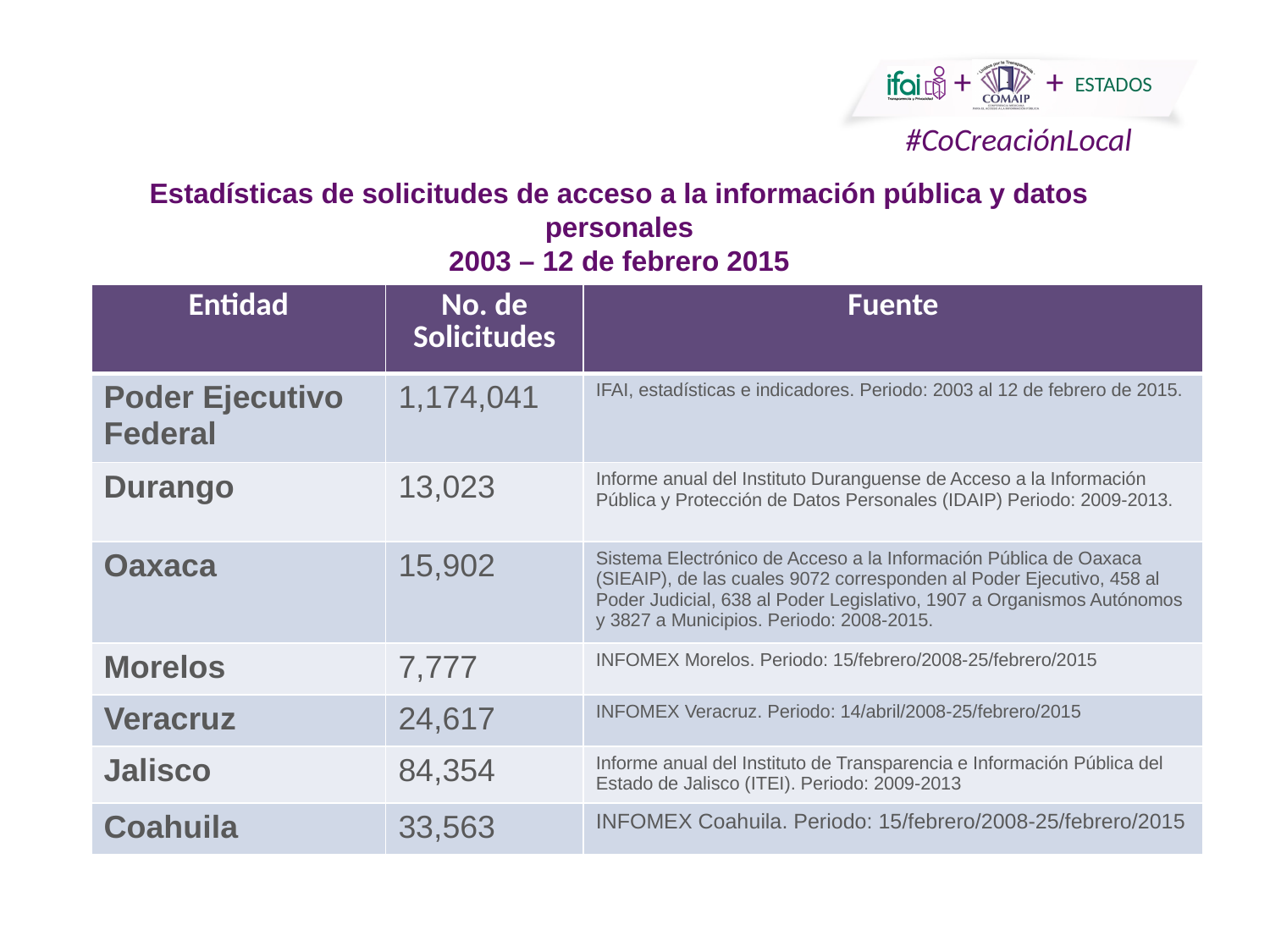

Estadísticas de solicitudes de acceso a la información pública y datos personales
2003 – 12 de febrero 2015
| Entidad | No. de Solicitudes | Fuente |
| --- | --- | --- |
| Poder Ejecutivo Federal | 1,174,041 | IFAI, estadísticas e indicadores. Periodo: 2003 al 12 de febrero de 2015. |
| Durango | 13,023 | Informe anual del Instituto Duranguense de Acceso a la Información Pública y Protección de Datos Personales (IDAIP) Periodo: 2009-2013. |
| Oaxaca | 15,902 | Sistema Electrónico de Acceso a la Información Pública de Oaxaca (SIEAIP), de las cuales 9072 corresponden al Poder Ejecutivo, 458 al Poder Judicial, 638 al Poder Legislativo, 1907 a Organismos Autónomos y 3827 a Municipios. Periodo: 2008-2015. |
| Morelos | 7,777 | INFOMEX Morelos. Periodo: 15/febrero/2008-25/febrero/2015 |
| Veracruz | 24,617 | INFOMEX Veracruz. Periodo: 14/abril/2008-25/febrero/2015 |
| Jalisco | 84,354 | Informe anual del Instituto de Transparencia e Información Pública del Estado de Jalisco (ITEI). Periodo: 2009-2013 |
| Coahuila | 33,563 | INFOMEX Coahuila. Periodo: 15/febrero/2008-25/febrero/2015 |